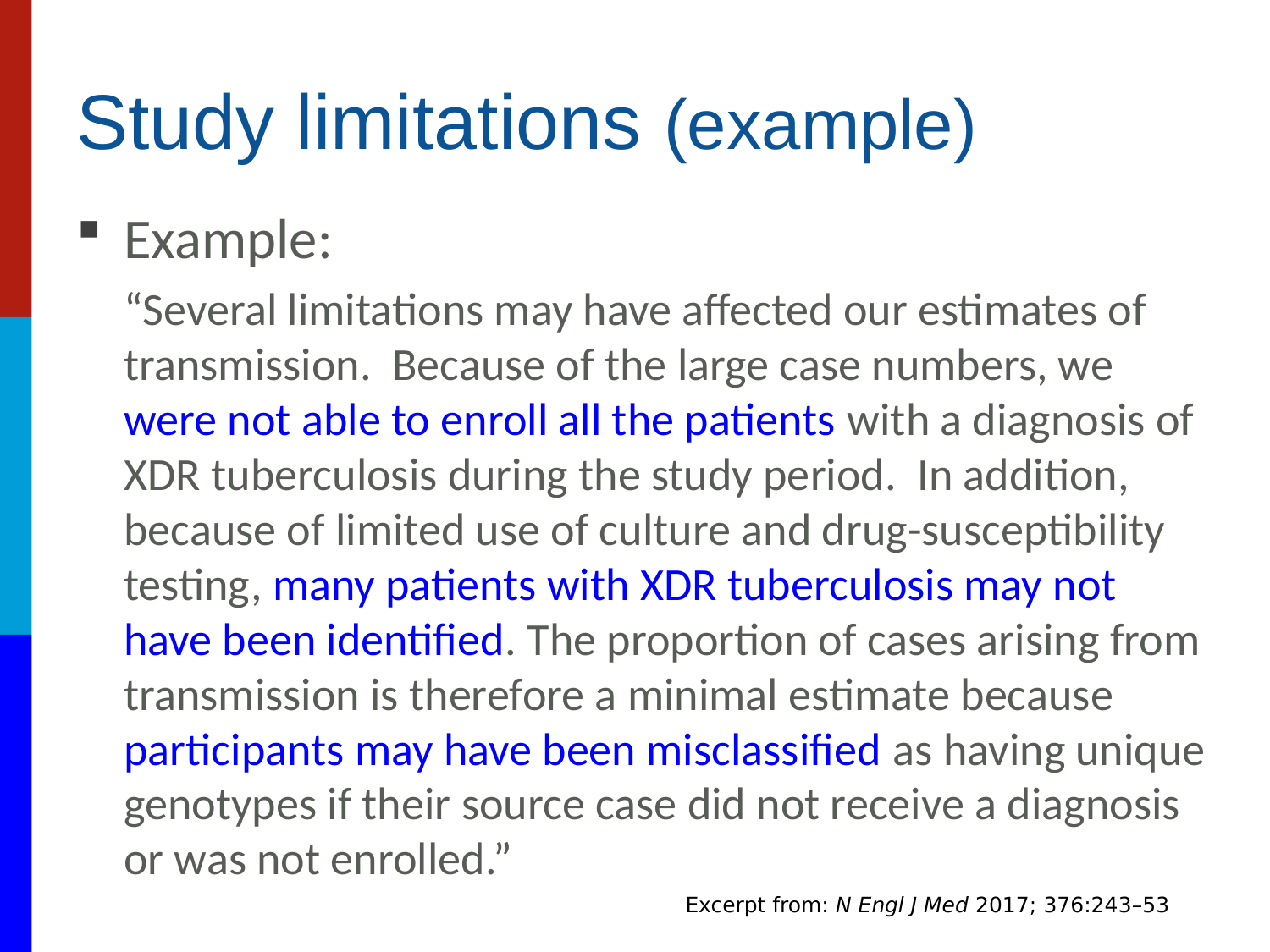

# Study limitations (example)
Example:
“Several limitations may have affected our estimates of transmission.  Because of the large case numbers, we were not able to enroll all the patients with a diagnosis of XDR tuberculosis during the study period.  In addition, because of limited use of culture and drug-susceptibility testing, many patients with XDR tuberculosis may not have been identified. The proportion of cases arising from transmission is therefore a minimal estimate because participants may have been misclassified as having unique genotypes if their source case did not receive a diagnosis or was not enrolled.”
Excerpt from: N Engl J Med 2017; 376:243–53